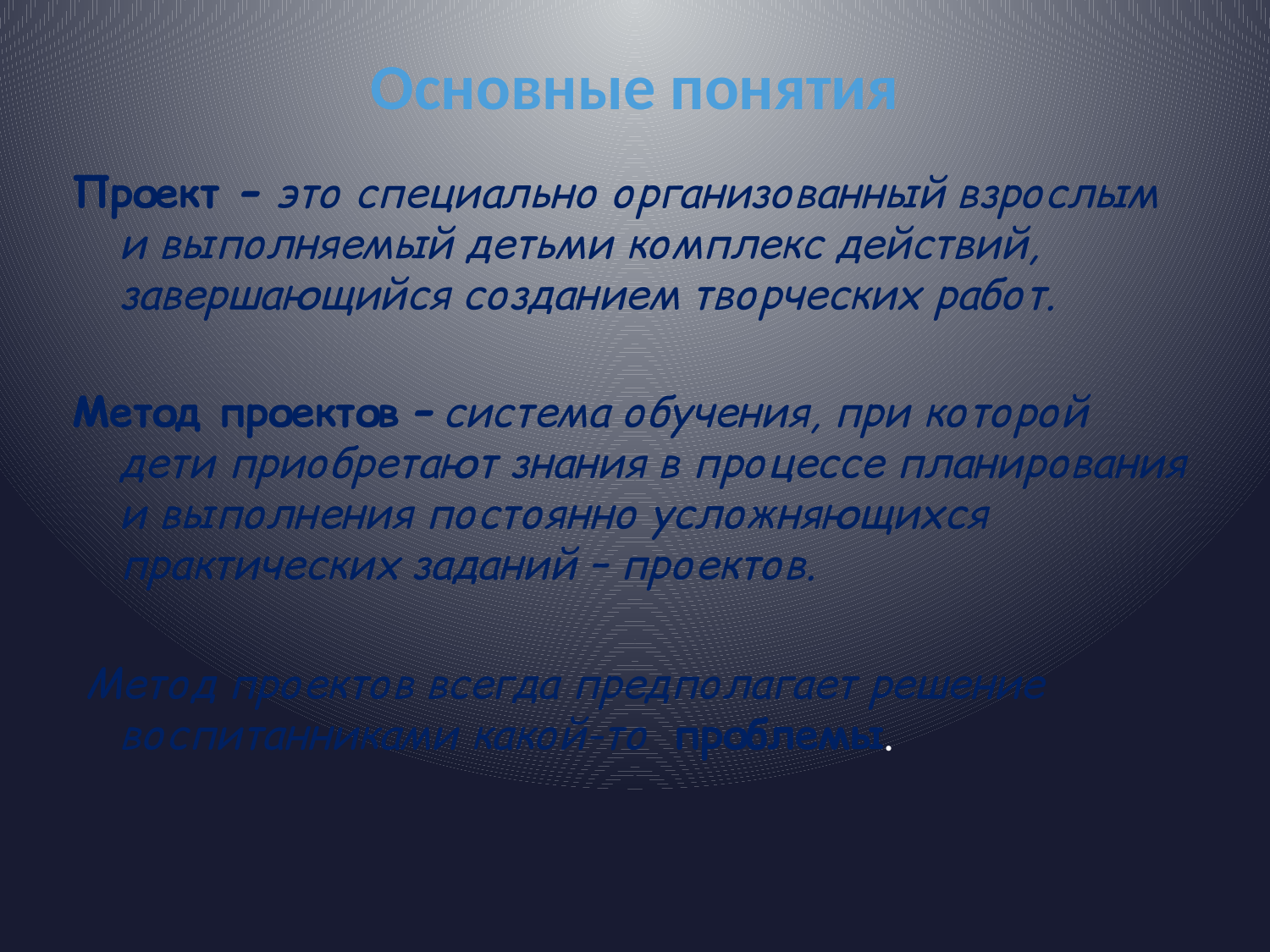

# Основные понятия
Проект – это специально организованный взрослым и выполняемый детьми комплекс действий, завершающийся созданием творческих работ.

Метод проектов – система обучения, при которой дети приобретают знания в процессе планирования и выполнения постоянно усложняющихся практических заданий – проектов.

 Метод проектов всегда предполагает решение воспитанниками какой-то  проблемы.